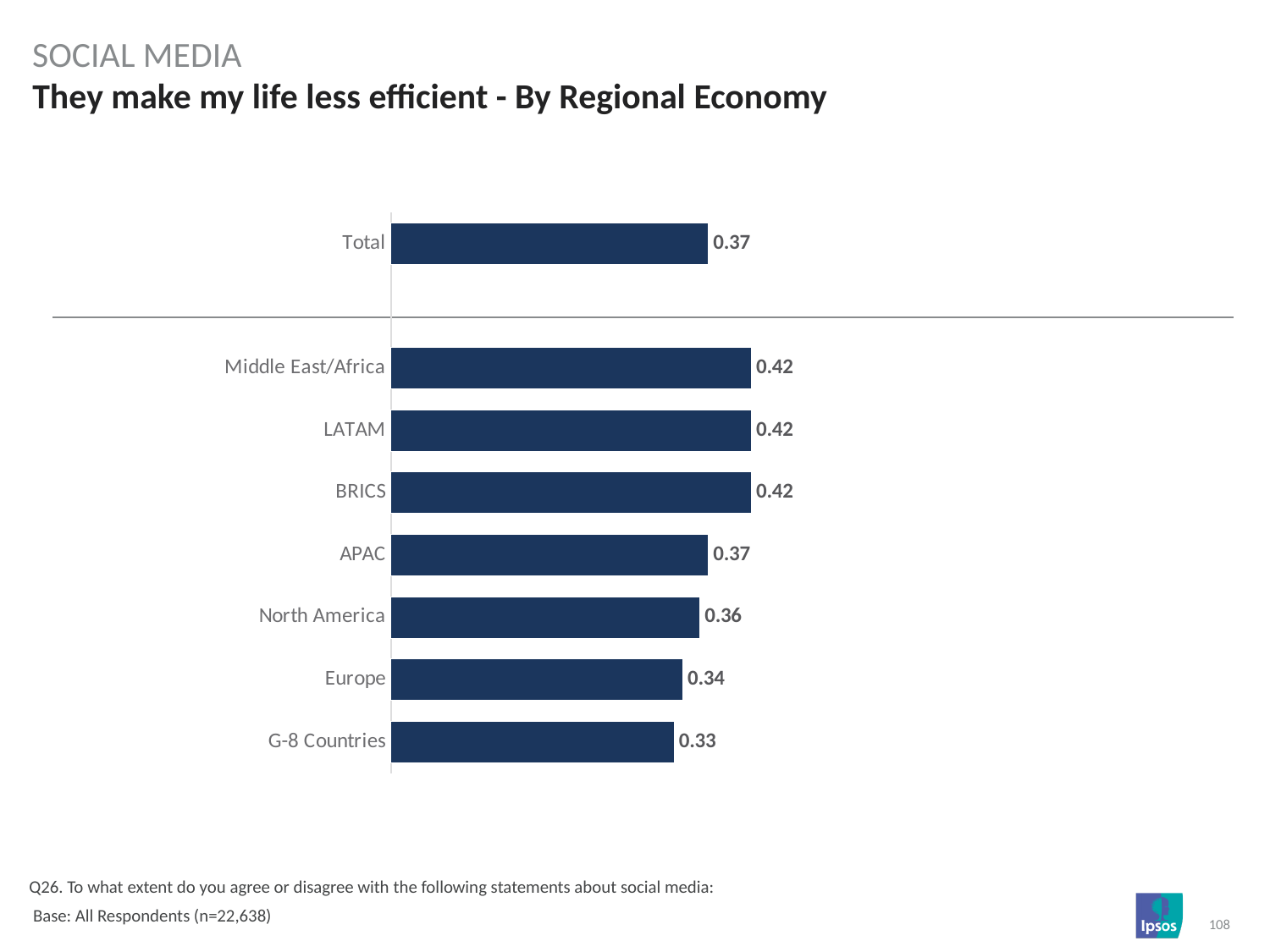

Social media
# They make my life less efficient - By Regional Economy

### Chart

| Category | Column1 |
|---|---|
| Total | 0.37 |
|  | None |
| Middle East/Africa | 0.42 |
| LATAM | 0.42 |
| BRICS | 0.42 |
| APAC | 0.37 |
| North America | 0.36 |
| Europe | 0.34 |
| G-8 Countries | 0.33 |
Q26. To what extent do you agree or disagree with the following statements about social media:
 Base: All Respondents (n=22,638)